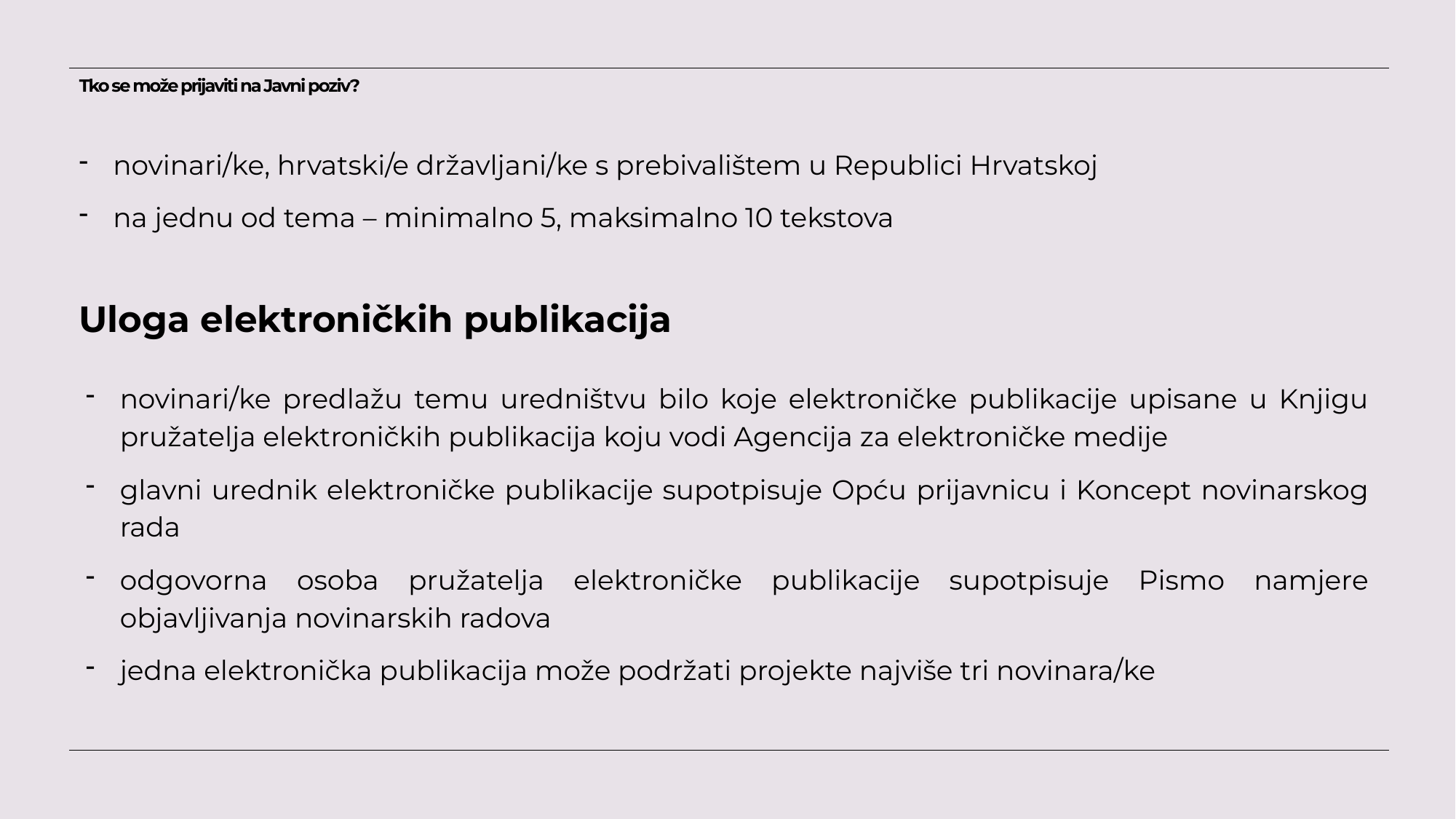

# Tko se može prijaviti na Javni poziv?
novinari/ke, hrvatski/e državljani/ke s prebivalištem u Republici Hrvatskoj
na jednu od tema – minimalno 5, maksimalno 10 tekstova
Uloga elektroničkih publikacija
novinari/ke predlažu temu uredništvu bilo koje elektroničke publikacije upisane u Knjigu pružatelja elektroničkih publikacija koju vodi Agencija za elektroničke medije
glavni urednik elektroničke publikacije supotpisuje Opću prijavnicu i Koncept novinarskog rada
odgovorna osoba pružatelja elektroničke publikacije supotpisuje Pismo namjere objavljivanja novinarskih radova
jedna elektronička publikacija može podržati projekte najviše tri novinara/ke